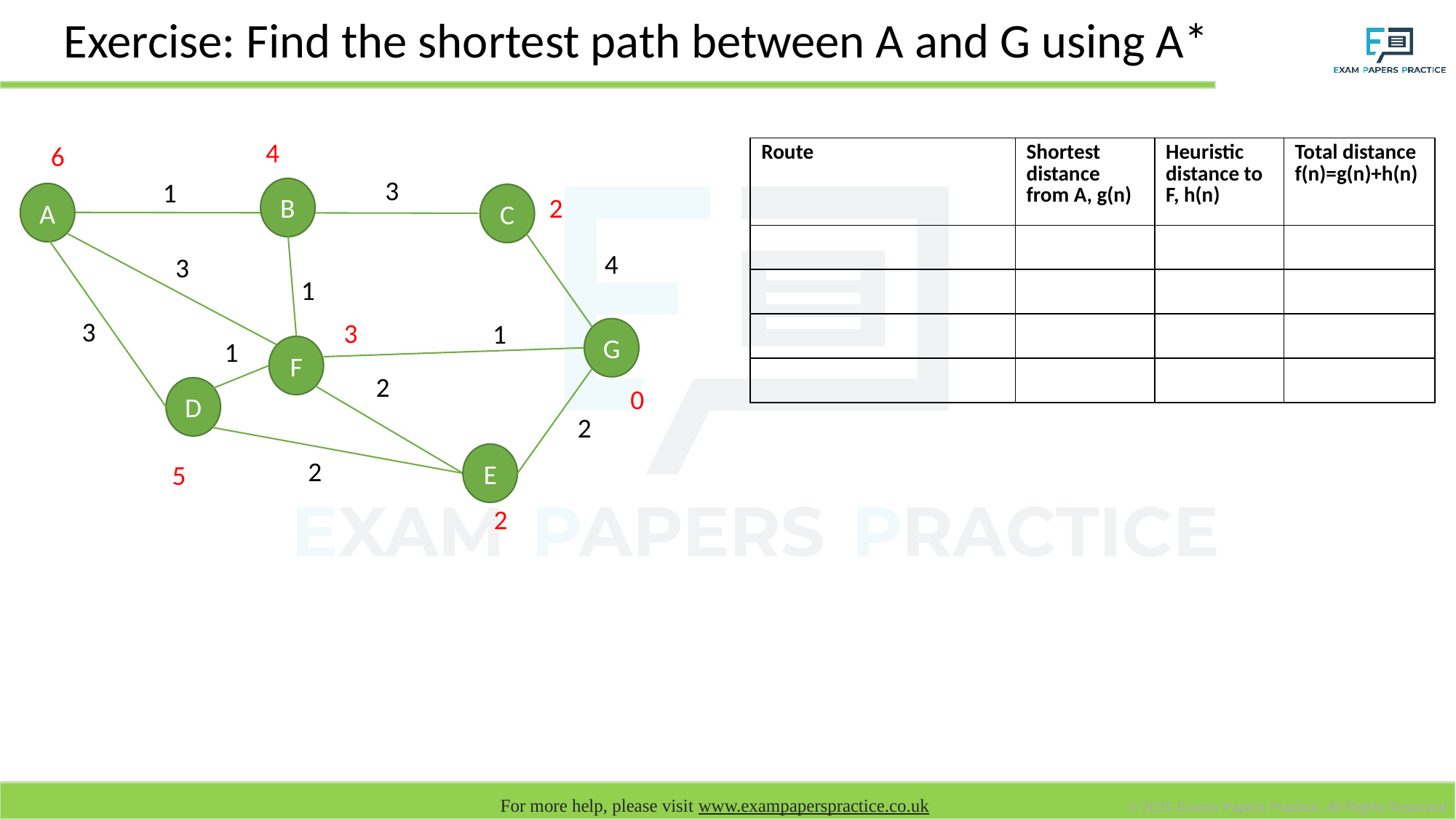

# Exercise: Find the shortest path between A and G using A*
4
6
| Route | Shortest distance from A, g(n) | Heuristic distance to F, h(n) | Total distance f(n)=g(n)+h(n) |
| --- | --- | --- | --- |
|  |  |  |  |
|  |  |  |  |
|  |  |  |  |
|  |  |  |  |
3
1
B
A
C
2
4
3
1
3
3
1
G
1
F
2
0
D
2
E
2
5
2